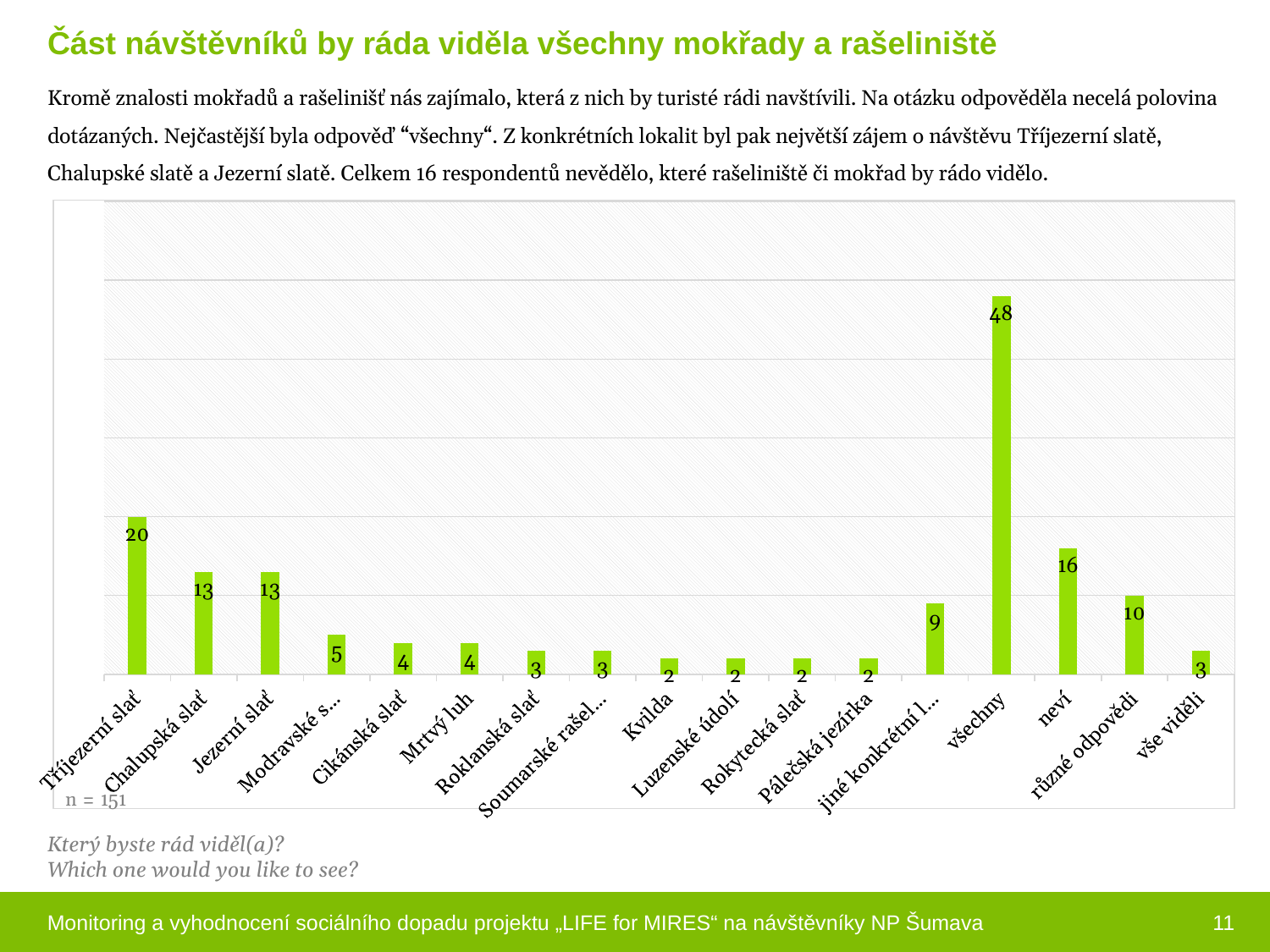

Část návštěvníků by ráda viděla všechny mokřady a rašeliniště
Kromě znalosti mokřadů a rašelinišť nás zajímalo, která z nich by turisté rádi navštívili. Na otázku odpověděla necelá polovina dotázaných. Nejčastější byla odpověď “všechny“. Z konkrétních lokalit byl pak největší zájem o návštěvu Tříjezerní slatě, Chalupské slatě a Jezerní slatě. Celkem 16 respondentů nevědělo, které rašeliniště či mokřad by rádo vidělo.

### Chart

| Category | Řada 1 |
|---|---|
| Tříjezerní slať | 20.0 |
| Chalupská slať | 13.0 |
| Jezerní slať | 13.0 |
| Modravské slatě | 5.0 |
| Cikánská slať | 4.0 |
| Mrtvý luh | 4.0 |
| Roklanská slať | 3.0 |
| Soumarské rašeliniště | 3.0 |
| Kvilda | 2.0 |
| Luzenské údolí | 2.0 |
| Rokytecká slať | 2.0 |
| Pálečská jezírka | 2.0 |
| jiné konkrétní lokality | 9.0 |
| všechny | 48.0 |
| neví | 16.0 |
| různé odpovědi | 10.0 |
| vše viděli | 3.0 |
Který byste rád viděl(a)?
Which one would you like to see?
11
Monitoring a vyhodnocení sociálního dopadu projektu „LIFE for MIRES“ na návštěvníky NP Šumava